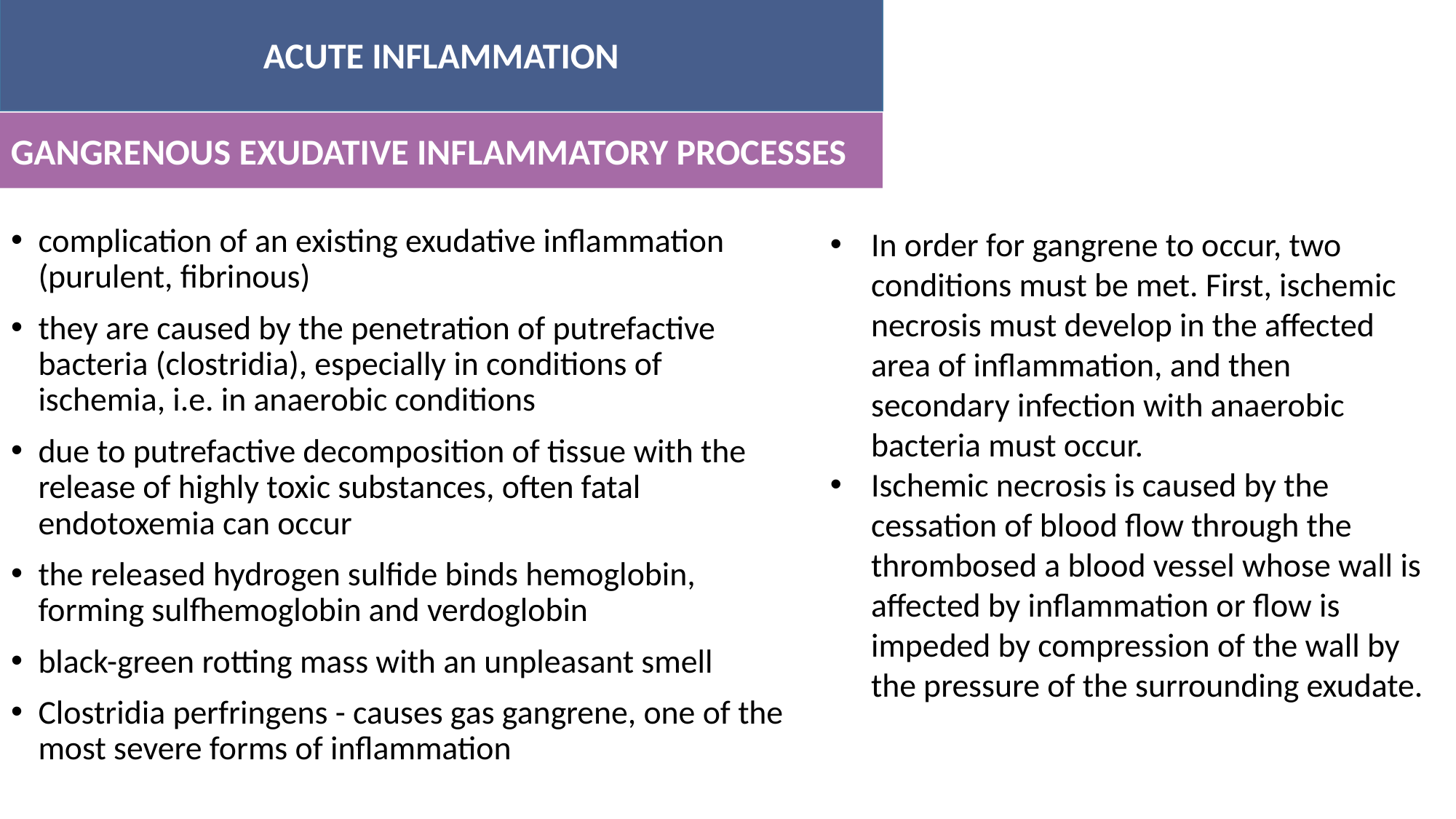

ACUTE INFLAMMATION
#
GANGRENOUS EXUDATIVE INFLAMMATORY PROCESSES
complication of an existing exudative inflammation (purulent, fibrinous)
they are caused by the penetration of putrefactive bacteria (clostridia), especially in conditions of ischemia, i.e. in anaerobic conditions
due to putrefactive decomposition of tissue with the release of highly toxic substances, often fatal endotoxemia can occur
the released hydrogen sulfide binds hemoglobin, forming sulfhemoglobin and verdoglobin
black-green rotting mass with an unpleasant smell
Clostridia perfringens - causes gas gangrene, one of the most severe forms of inflammation
In order for gangrene to occur, two conditions must be met. First, ischemic necrosis must develop in the affected area of inflammation, and then secondary infection with anaerobic bacteria must occur.
Ischemic necrosis is caused by the cessation of blood flow through the thrombosed a blood vessel whose wall is affected by inflammation or flow is impeded by compression of the wall by the pressure of the surrounding exudate.